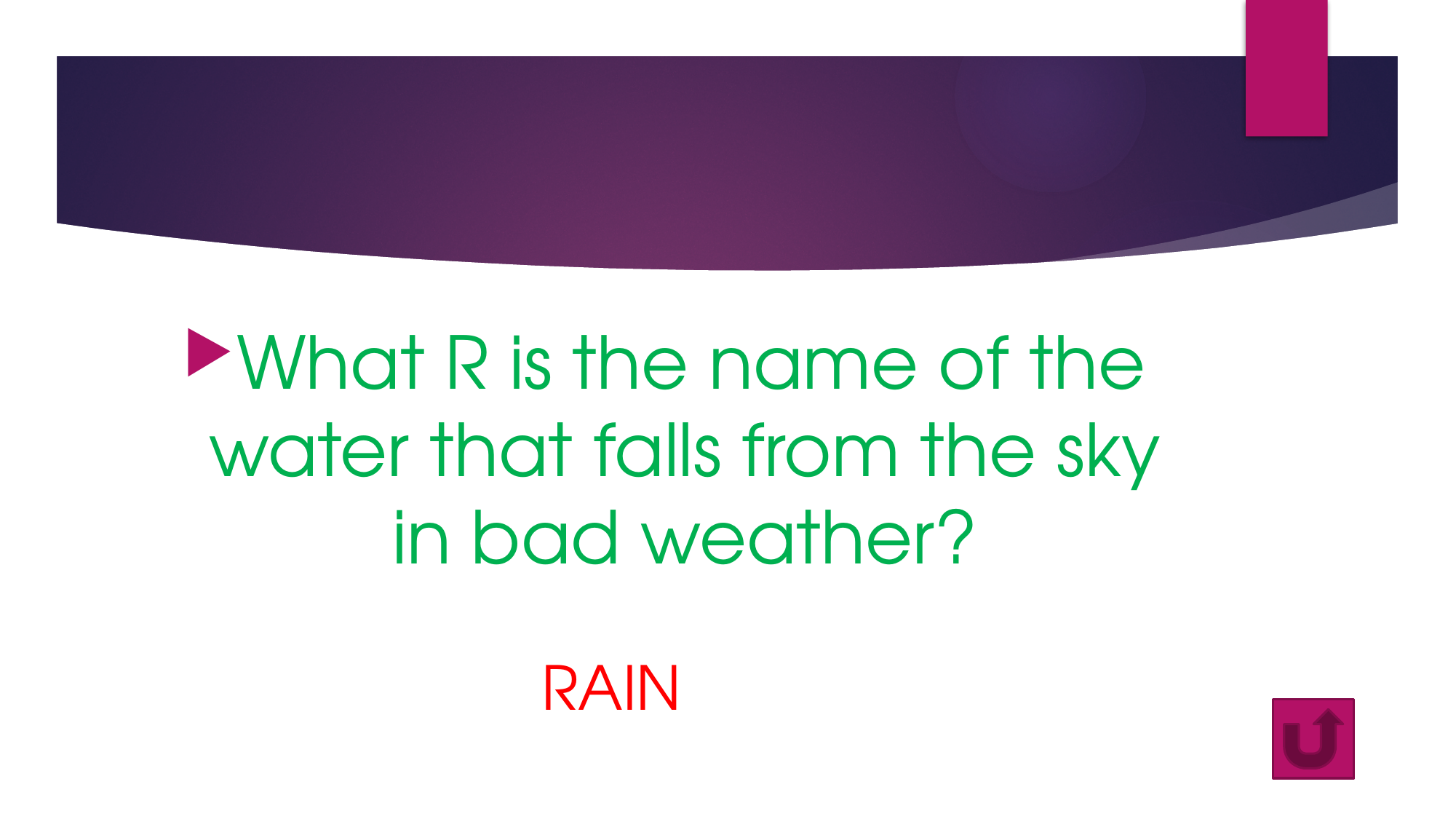

#
What R is the name of the water that falls from the sky in bad weather?

RAIN